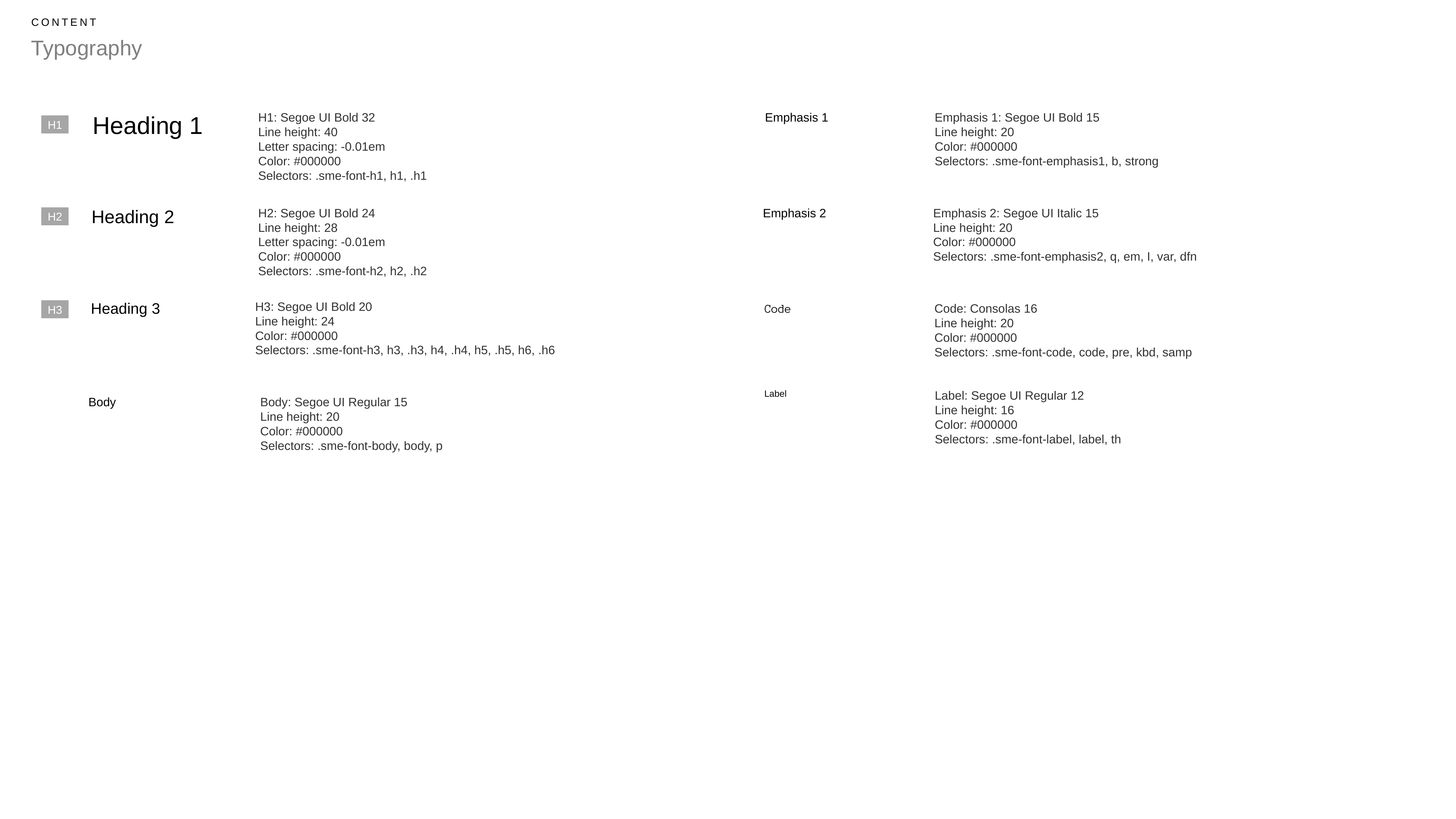

CONTENT
Typography
Heading 1
H1: Segoe UI Bold 32
Line height: 40
Letter spacing: -0.01em
Color: #000000
Selectors: .sme-font-h1, h1, .h1
Emphasis 1
Emphasis 1: Segoe UI Bold 15
Line height: 20
Color: #000000
Selectors: .sme-font-emphasis1, b, strong
H1
Heading 2
H2: Segoe UI Bold 24
Line height: 28
Letter spacing: -0.01em
Color: #000000
Selectors: .sme-font-h2, h2, .h2
Emphasis 2
Emphasis 2: Segoe UI Italic 15
Line height: 20
Color: #000000
Selectors: .sme-font-emphasis2, q, em, I, var, dfn
H2
Heading 3
H3: Segoe UI Bold 20
Line height: 24
Color: #000000
Selectors: .sme-font-h3, h3, .h3, h4, .h4, h5, .h5, h6, .h6
Code
Code: Consolas 16
Line height: 20
Color: #000000
Selectors: .sme-font-code, code, pre, kbd, samp
H3
Label
Label: Segoe UI Regular 12
Line height: 16
Color: #000000
Selectors: .sme-font-label, label, th
Body
Body: Segoe UI Regular 15
Line height: 20
Color: #000000
Selectors: .sme-font-body, body, p